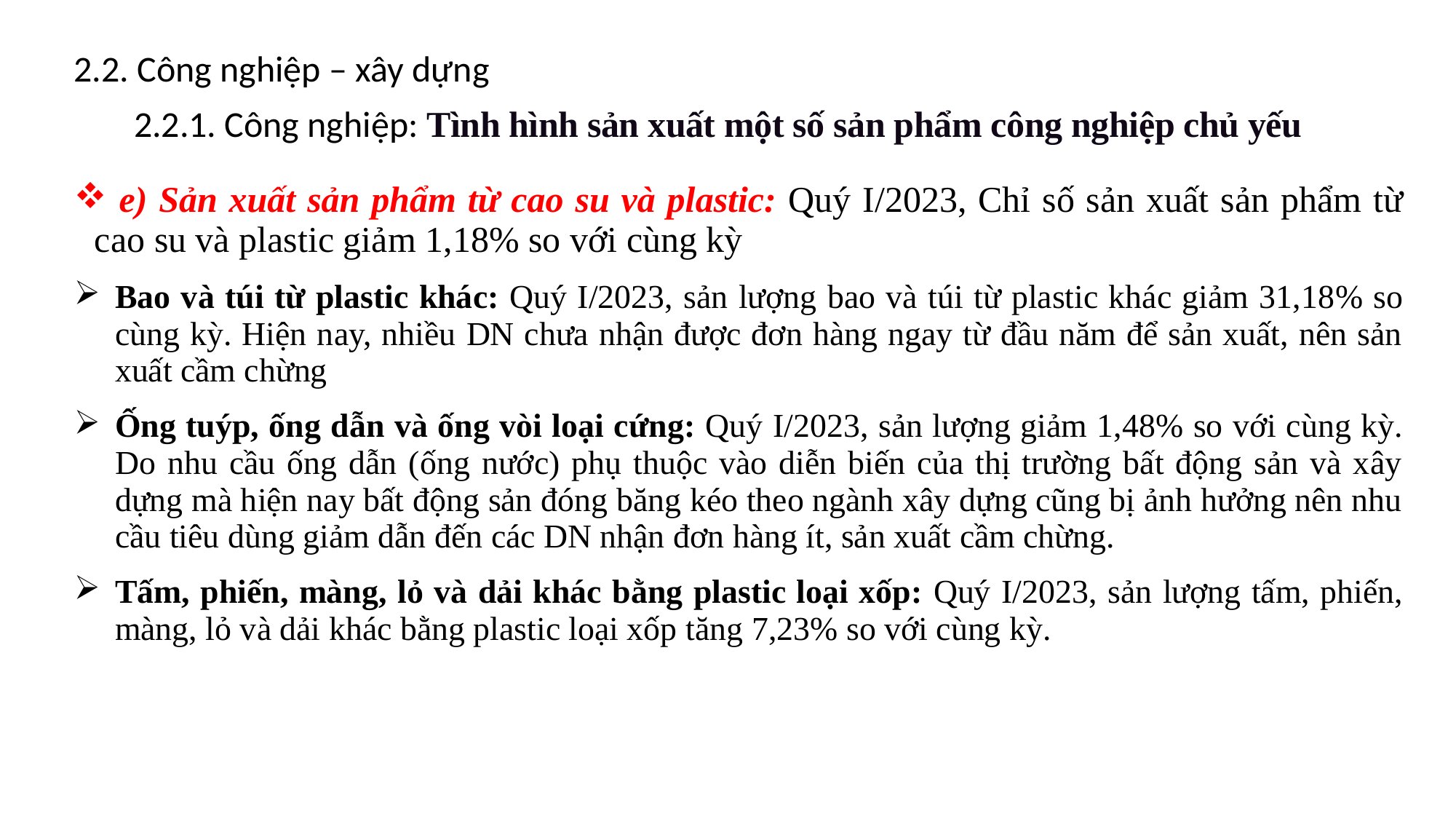

2.2. Công nghiệp – xây dựng
2.2.1. Công nghiệp: Tình hình sản xuất một số sản phẩm công nghiệp chủ yếu

| e) Sản xuất sản phẩm từ cao su và plastic: Quý I/2023, Chỉ số sản xuất sản phẩm từ cao su và plastic giảm 1,18% so với cùng kỳ Bao và túi từ plastic khác: Quý I/2023, sản lượng bao và túi từ plastic khác giảm 31,18% so cùng kỳ. Hiện nay, nhiều DN chưa nhận được đơn hàng ngay từ đầu năm để sản xuất, nên sản xuất cầm chừng Ống tuýp, ống dẫn và ống vòi loại cứng: Quý I/2023, sản lượng giảm 1,48% so với cùng kỳ. Do nhu cầu ống dẫn (ống nước) phụ thuộc vào diễn biến của thị trường bất động sản và xây dựng mà hiện nay bất động sản đóng băng kéo theo ngành xây dựng cũng bị ảnh hưởng nên nhu cầu tiêu dùng giảm dẫn đến các DN nhận đơn hàng ít, sản xuất cầm chừng. Tấm, phiến, màng, lỏ và dải khác bằng plastic loại xốp: Quý I/2023, sản lượng tấm, phiến, màng, lỏ và dải khác bằng plastic loại xốp tăng 7,23% so với cùng kỳ. |
| --- |